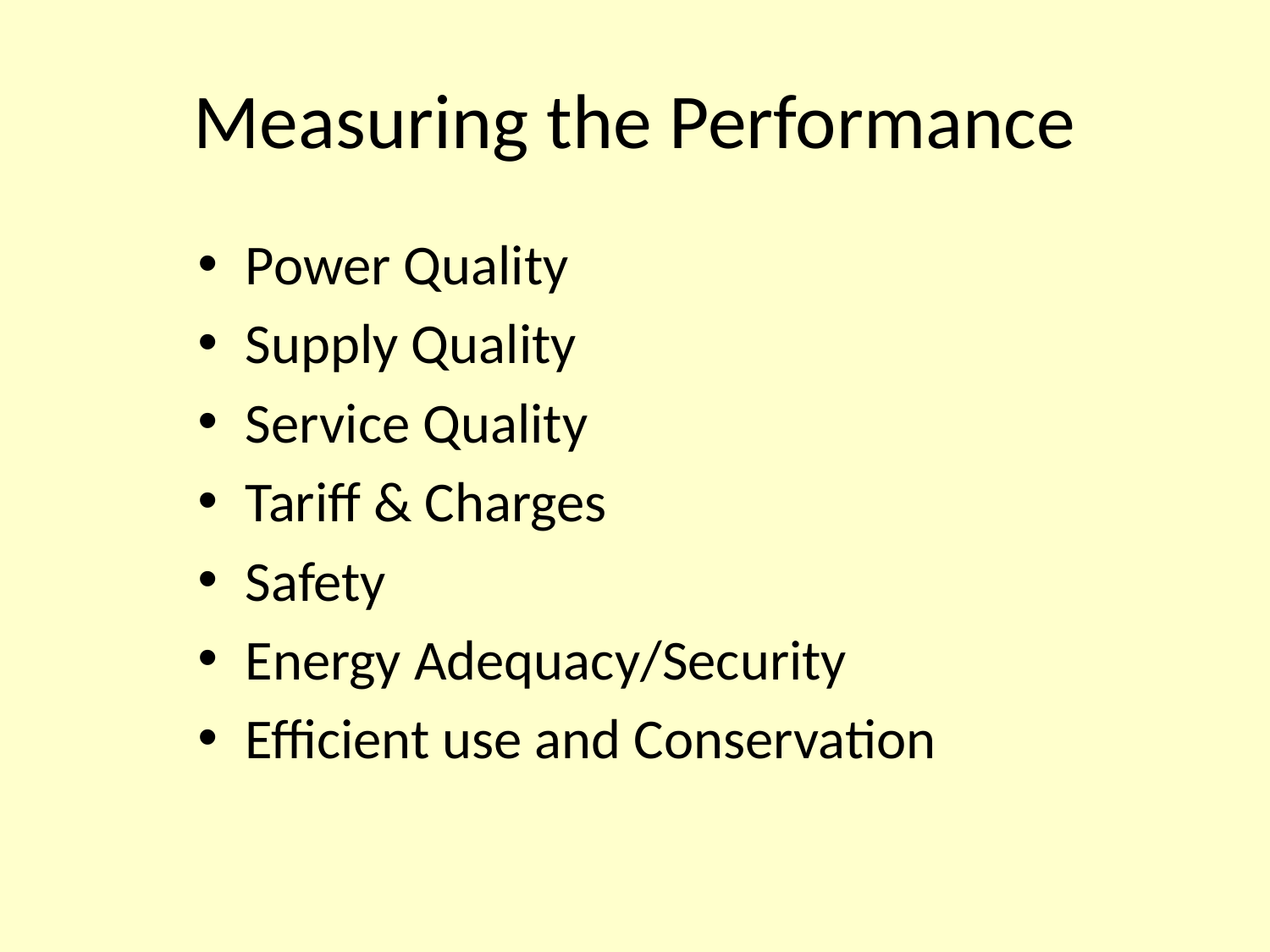

# Measuring the Performance
Power Quality
Supply Quality
Service Quality
Tariff & Charges
Safety
Energy Adequacy/Security
Efficient use and Conservation